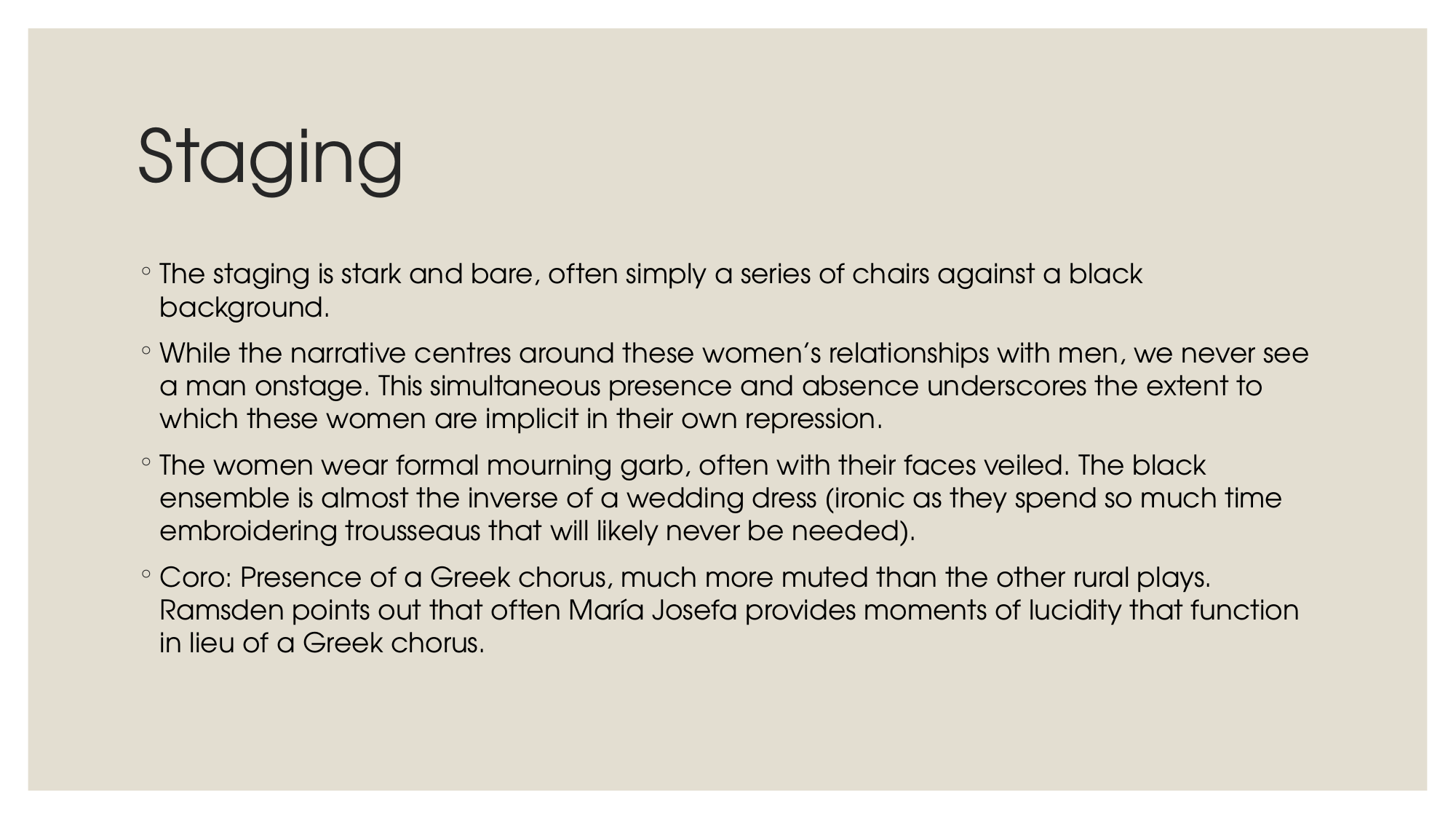

# Staging
The staging is stark and bare, often simply a series of chairs against a black background.
While the narrative centres around these women’s relationships with men, we never see a man onstage. This simultaneous presence and absence underscores the extent to which these women are implicit in their own repression.
The women wear formal mourning garb, often with their faces veiled. The black ensemble is almost the inverse of a wedding dress (ironic as they spend so much time embroidering trousseaus that will likely never be needed).
Coro: Presence of a Greek chorus, much more muted than the other rural plays. Ramsden points out that often María Josefa provides moments of lucidity that function in lieu of a Greek chorus.